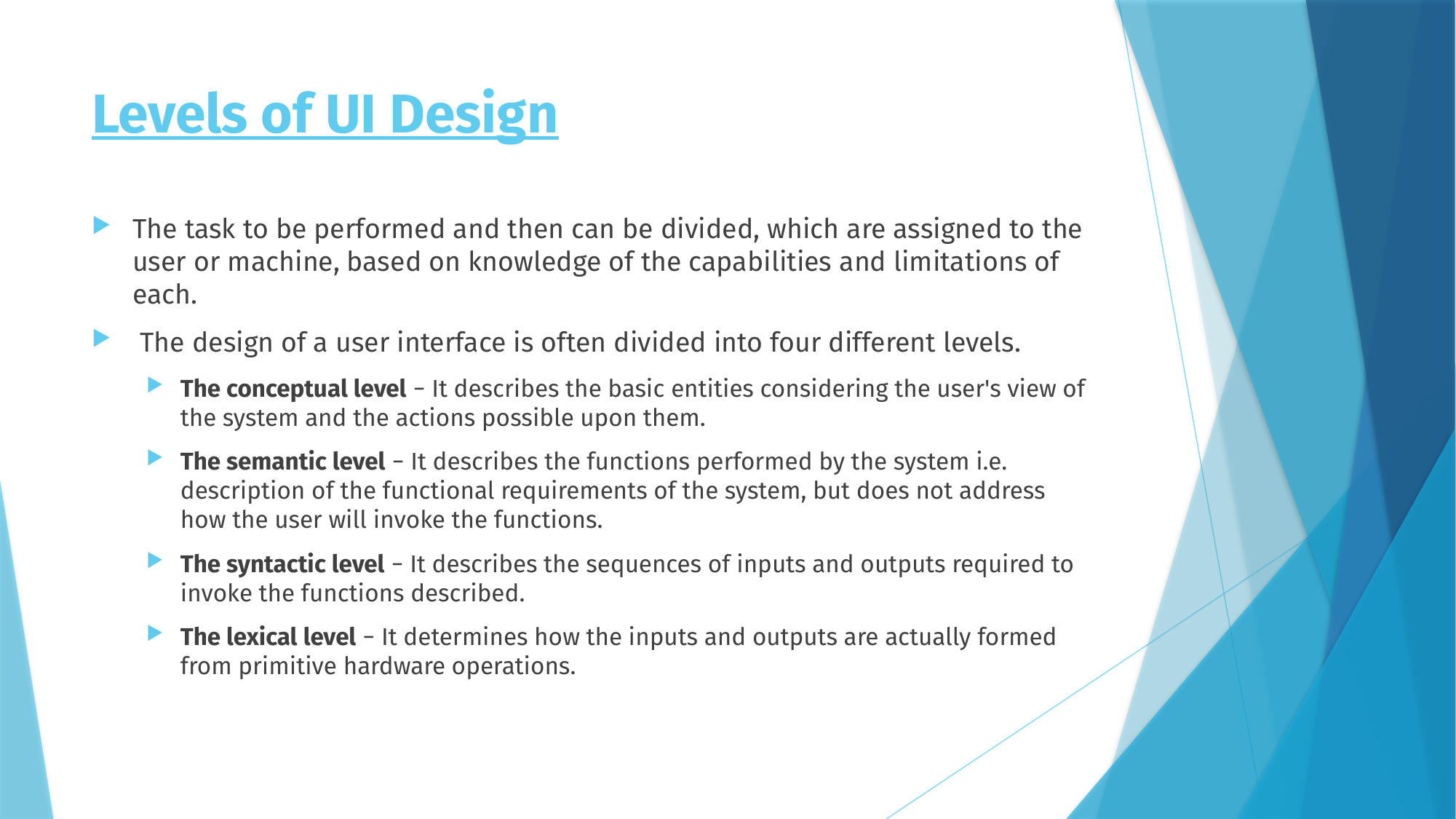

# Levels of UI Design
The task to be performed and then can be divided, which are assigned to the user or machine, based on knowledge of the capabilities and limitations of each.
 The design of a user interface is often divided into four different levels.
The conceptual level − It describes the basic entities considering the user's view of the system and the actions possible upon them.
The semantic level − It describes the functions performed by the system i.e. description of the functional requirements of the system, but does not address how the user will invoke the functions.
The syntactic level − It describes the sequences of inputs and outputs required to invoke the functions described.
The lexical level − It determines how the inputs and outputs are actually formed from primitive hardware operations.